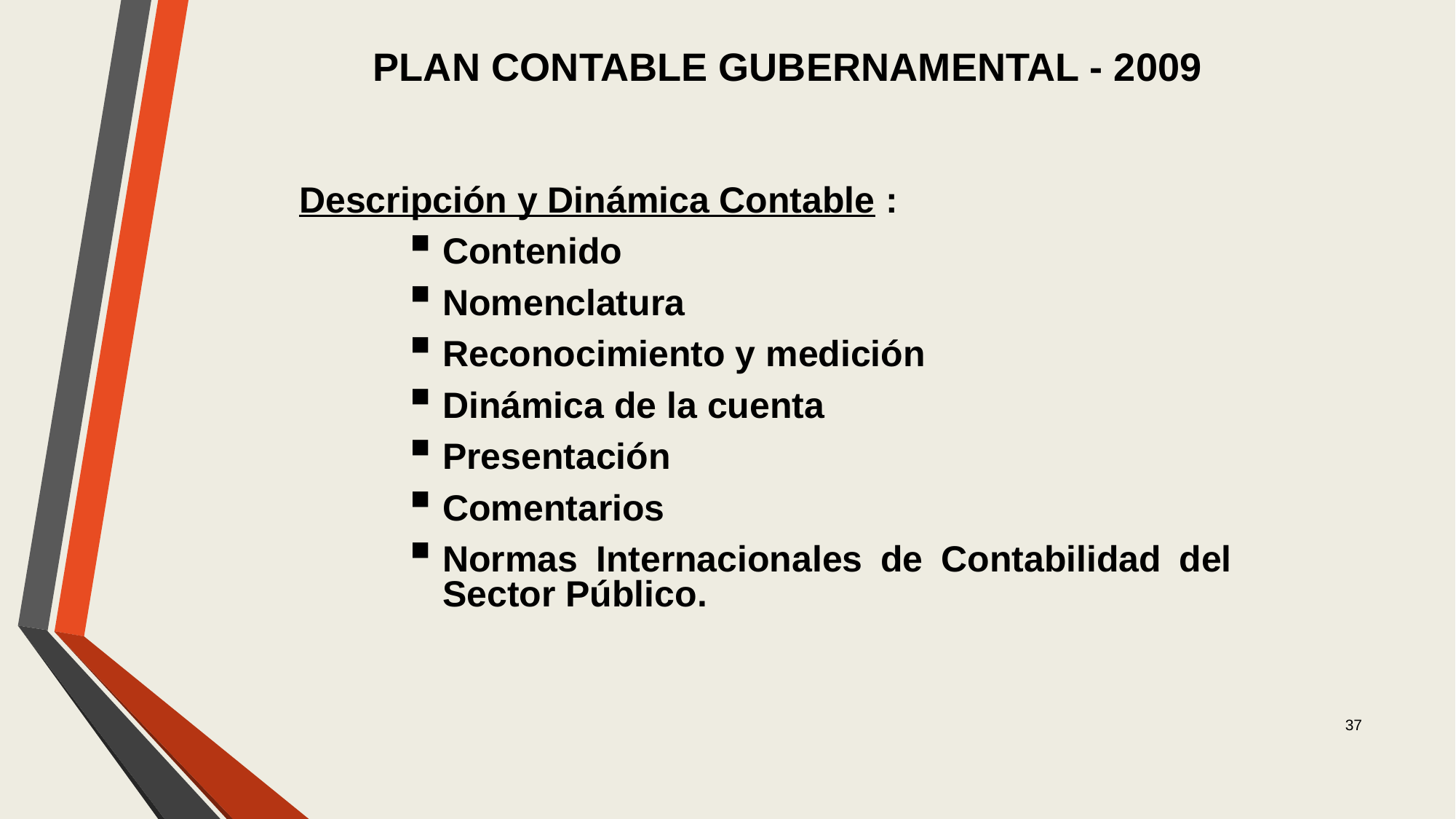

PLAN CONTABLE GUBERNAMENTAL - 2009
Descripción y Dinámica Contable :
Contenido
Nomenclatura
Reconocimiento y medición
Dinámica de la cuenta
Presentación
Comentarios
Normas Internacionales de Contabilidad del Sector Público.

37